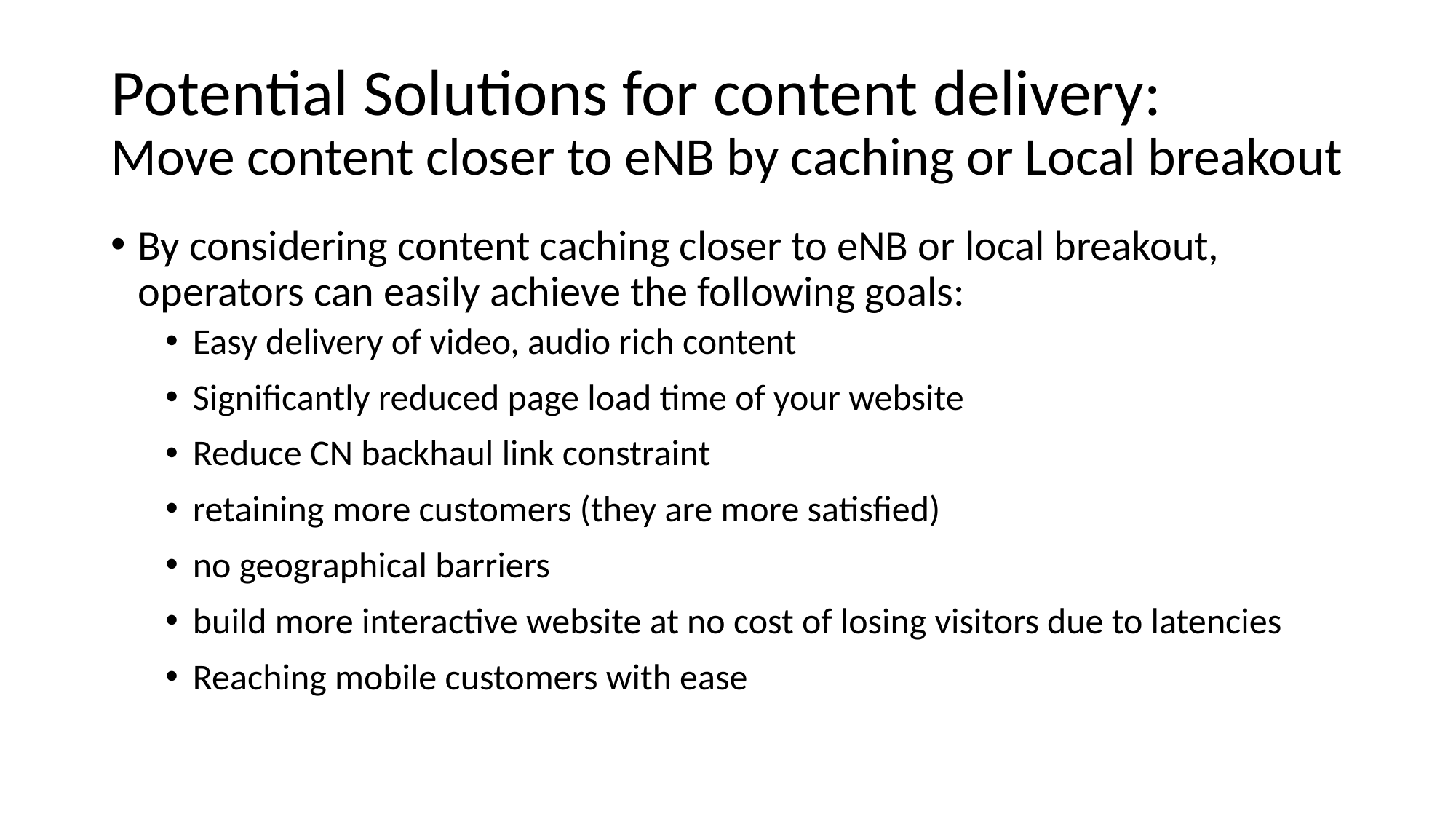

# Potential Solutions for content delivery: Move content closer to eNB by caching or Local breakout
By considering content caching closer to eNB or local breakout, operators can easily achieve the following goals:
Easy delivery of video, audio rich content
Significantly reduced page load time of your website
Reduce CN backhaul link constraint
retaining more customers (they are more satisfied)
no geographical barriers
build more interactive website at no cost of losing visitors due to latencies
Reaching mobile customers with ease